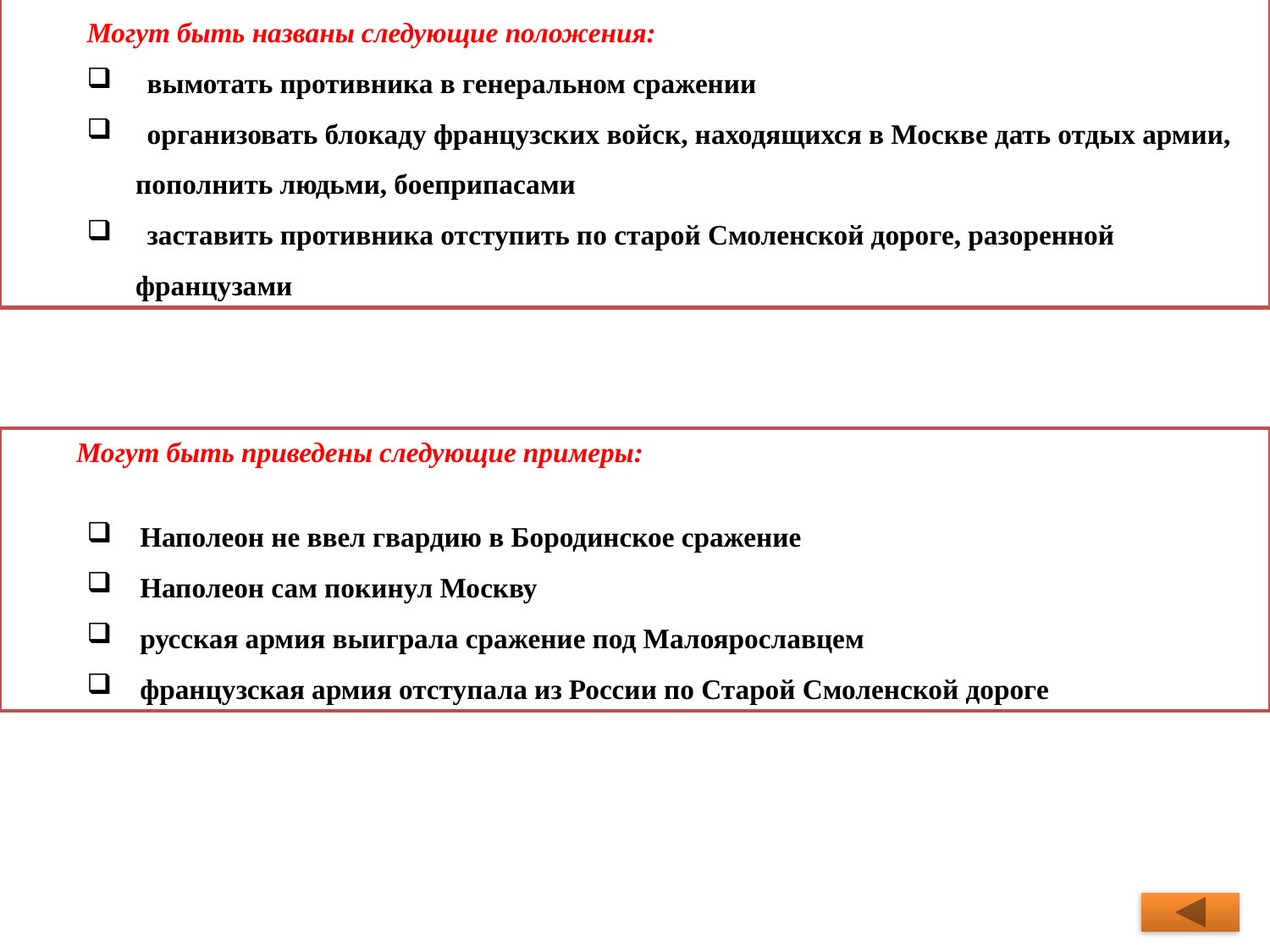

Могут быть названы следующие положения:
     вымотать противника в генеральном сражении
     организовать блокаду французских войск, находящихся в Москве дать отдых армии,
       пополнить людьми, боеприпасами
     заставить противника отступить по старой Смоленской дороге, разоренной
       французами
Могут быть приведены следующие примеры:

    Наполеон не ввел гвардию в Бородинское сражение
    Наполеон сам покинул Москву
    русская армия выиграла сражение под Малоярославцем
    французская армия отступала из России по Старой Смоленской дороге